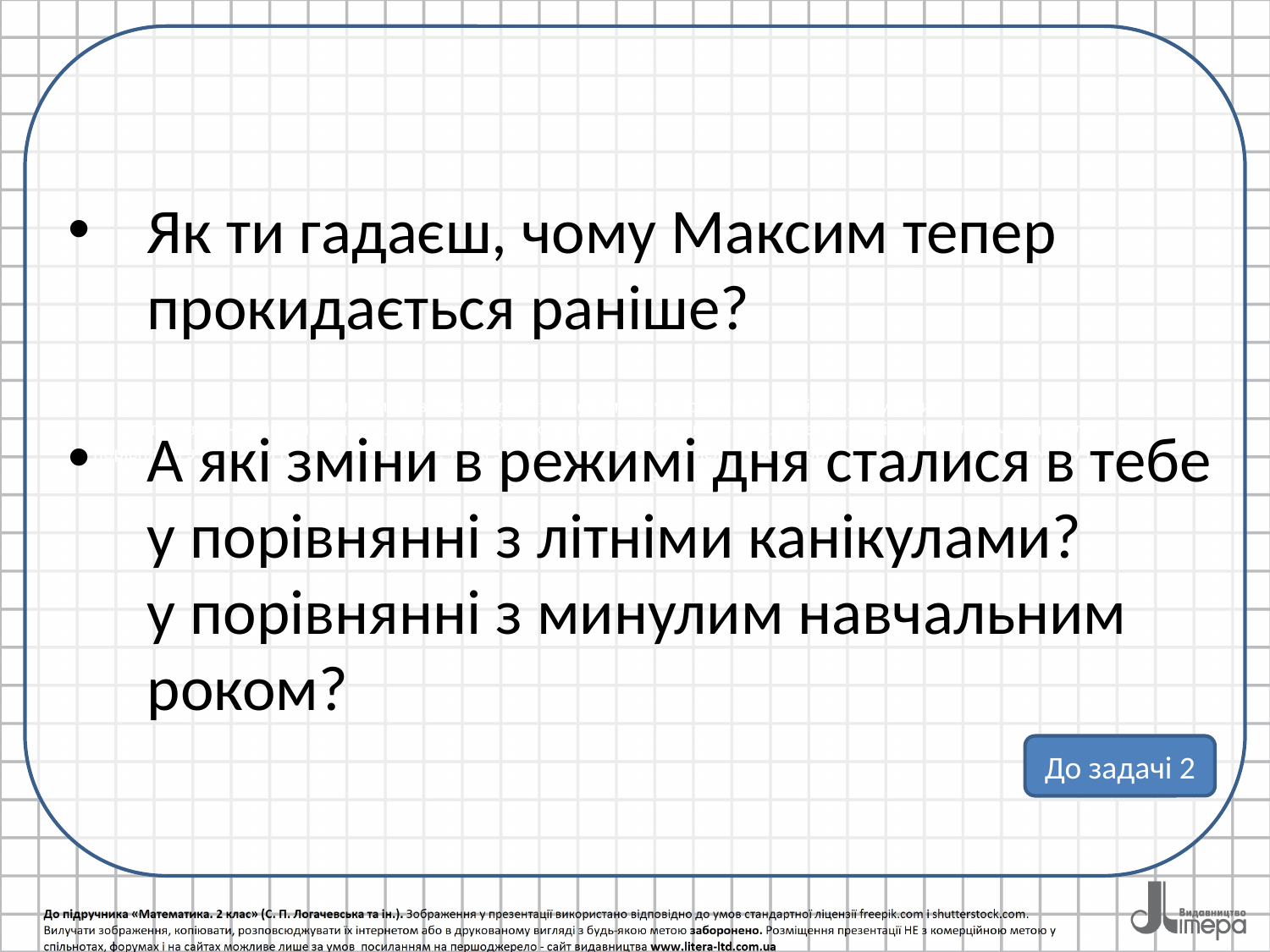

А які зміни в режимі дня сталися в тебе у порівнянні з літніми канікулами?
у порівнянні з минулим навчальним роком? А які зміни в режимі дня сталися в тебе у порівнянні з літніми канікулами?
у порівнянні з минулим навчальним роком? А які зміни в режимі дня сталися в тебе у порівнянні з літніми канікулами? у порівнянні з минулим навчальним роком?

# Як ти гадаєш, чому Максим тепер прокидається раніше?
А які зміни в режимі дня сталися в тебе у порівнянні з літніми канікулами?
у порівнянні з минулим навчальним роком?
До задачі 2